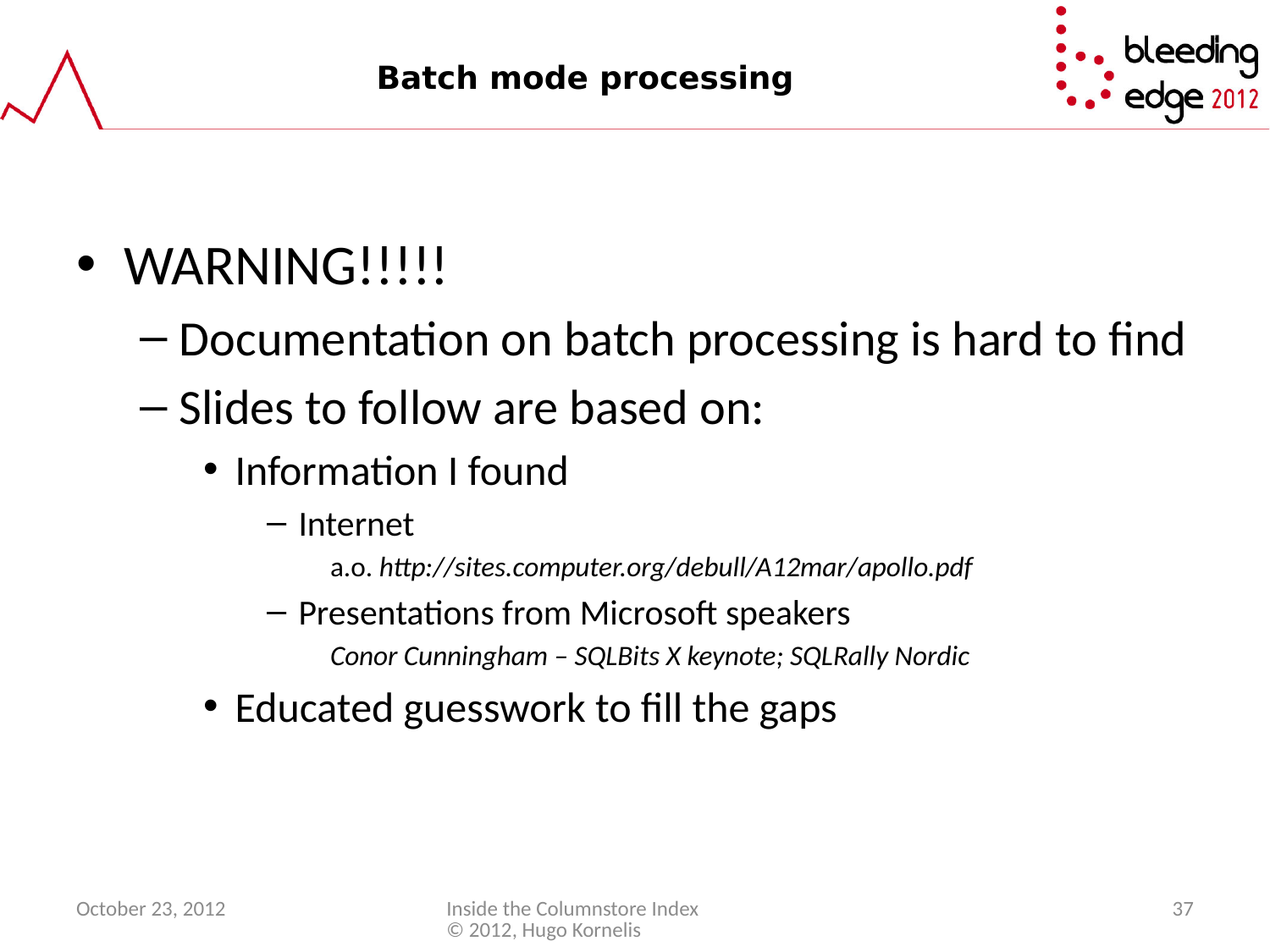

# Batch mode processing
WARNING!!!!!
Documentation on batch processing is hard to find
Slides to follow are based on:
Information I found
Internet
a.o. http://sites.computer.org/debull/A12mar/apollo.pdf
Presentations from Microsoft speakers
Conor Cunningham – SQLBits X keynote; SQLRally Nordic
Educated guesswork to fill the gaps
October 23, 2012
Inside the Columnstore Index                       © 2012, Hugo Kornelis
37